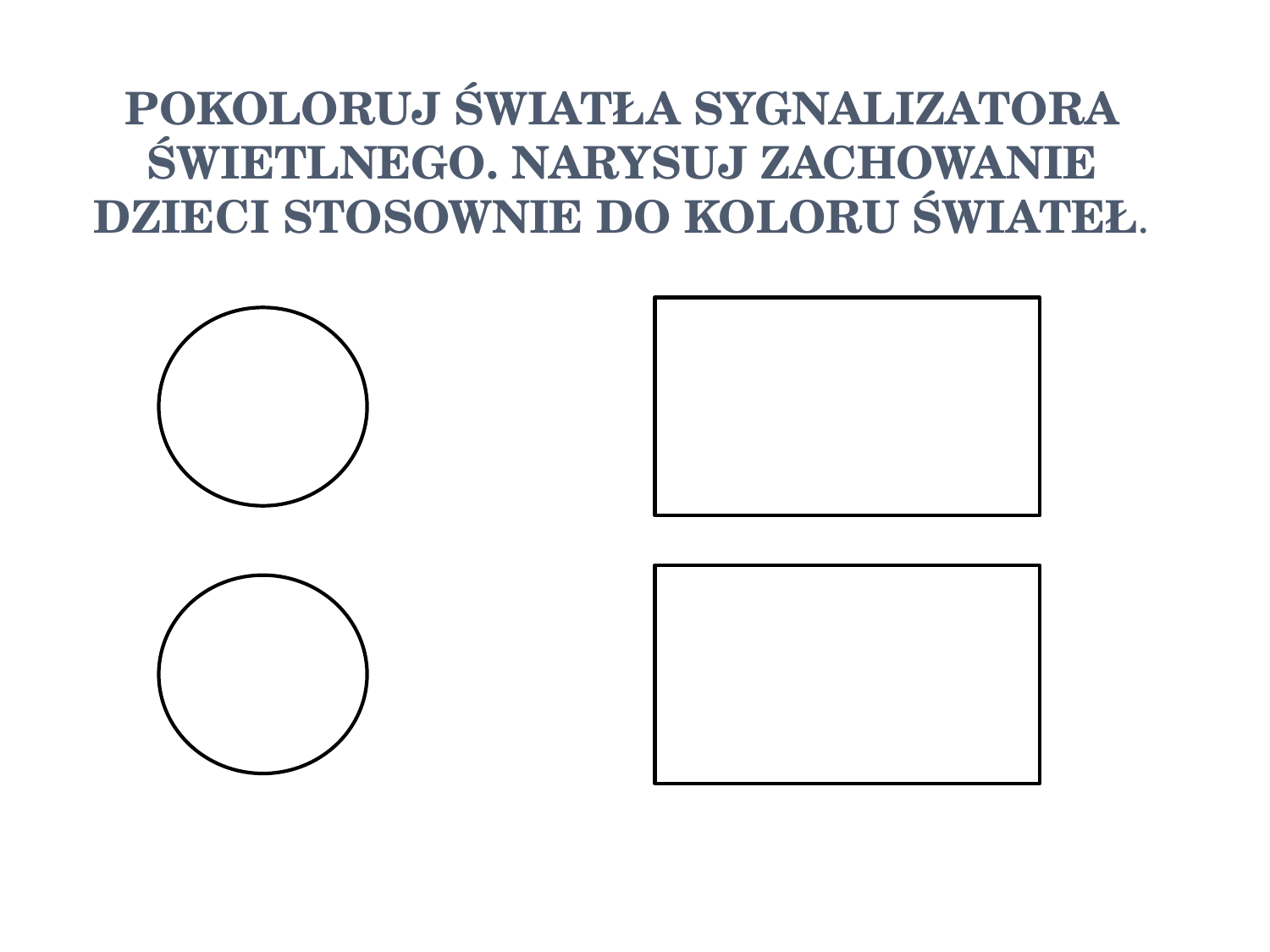

# Pokoloruj światła sygnalizatora świetlnego. Narysuj zachowanie dzieci stosownie do koloru świateł.